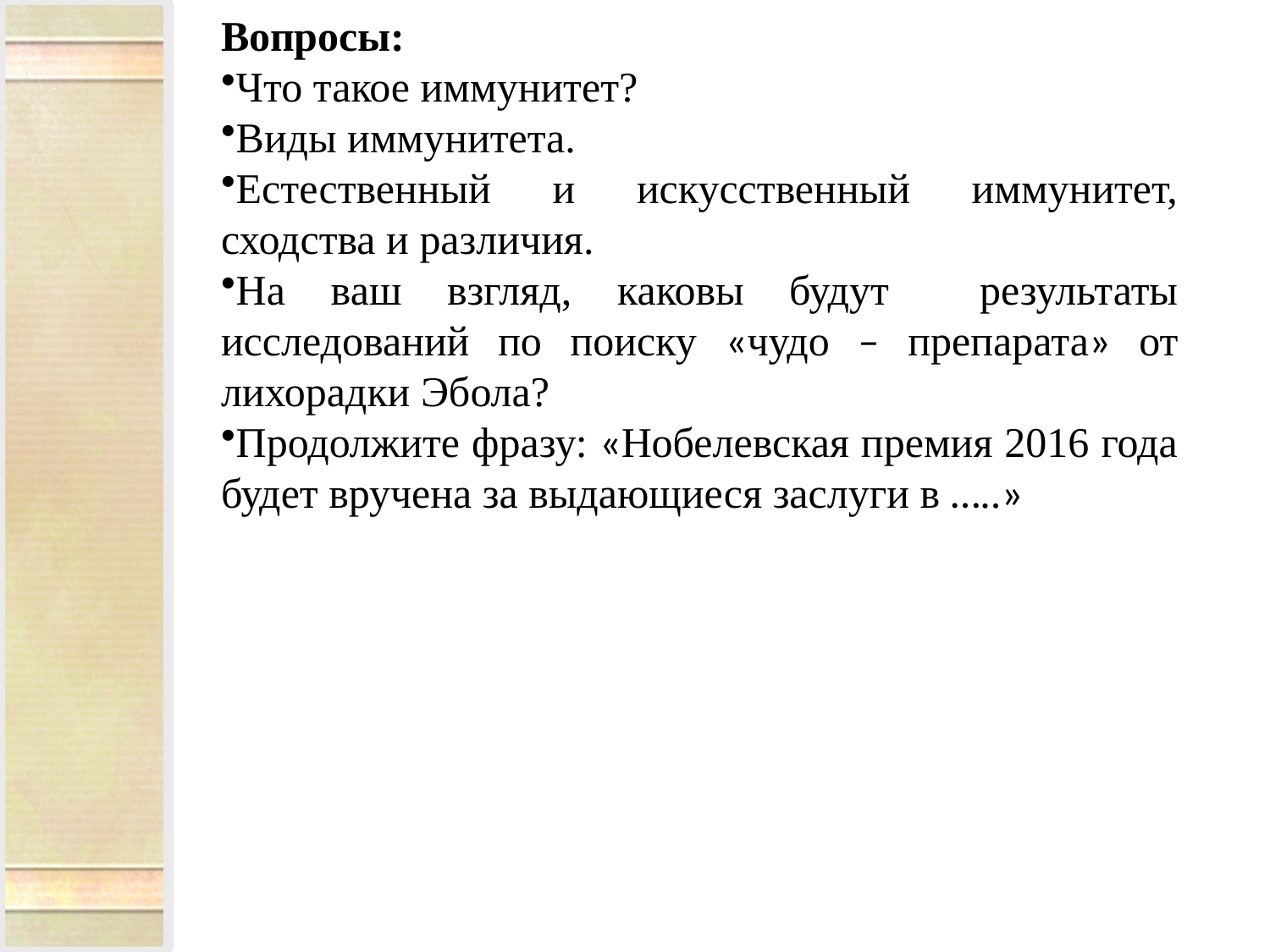

Вопросы:
Что такое иммунитет?
Виды иммунитета.
Естественный и искусственный иммунитет, сходства и различия.
На ваш взгляд, каковы будут  результаты исследований по поиску «чудо – препарата» от лихорадки Эбола?
Продолжите фразу: «Нобелевская премия 2016 года будет вручена за выдающиеся заслуги в …..»